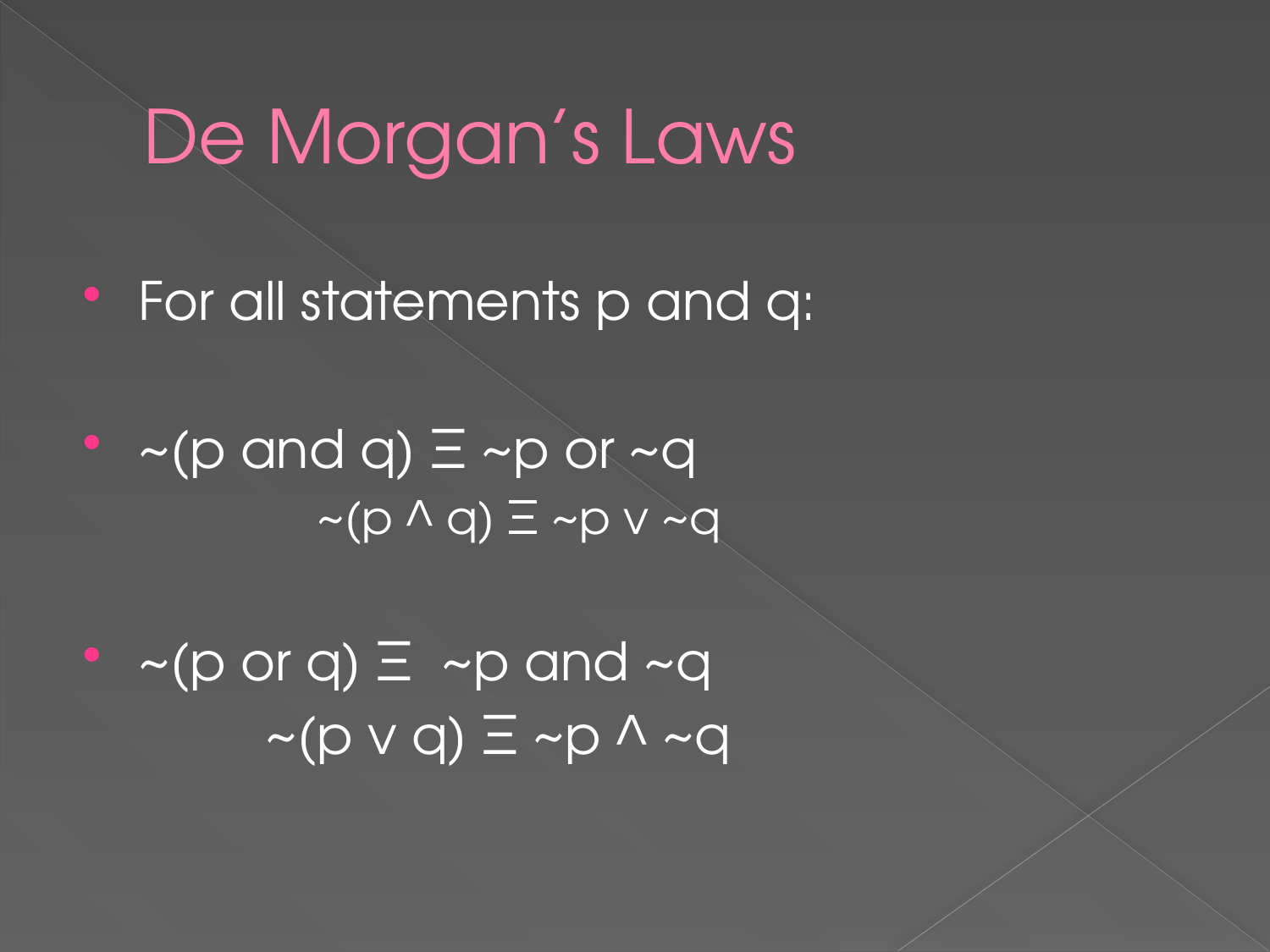

# De Morgan’s Laws
For all statements p and q:

~(p and q) Ξ ~p or ~q
		~(p ^ q) Ξ ~p v ~q

~(p or q) Ξ  ~p and ~q
		~(p v q) Ξ ~p ^ ~q